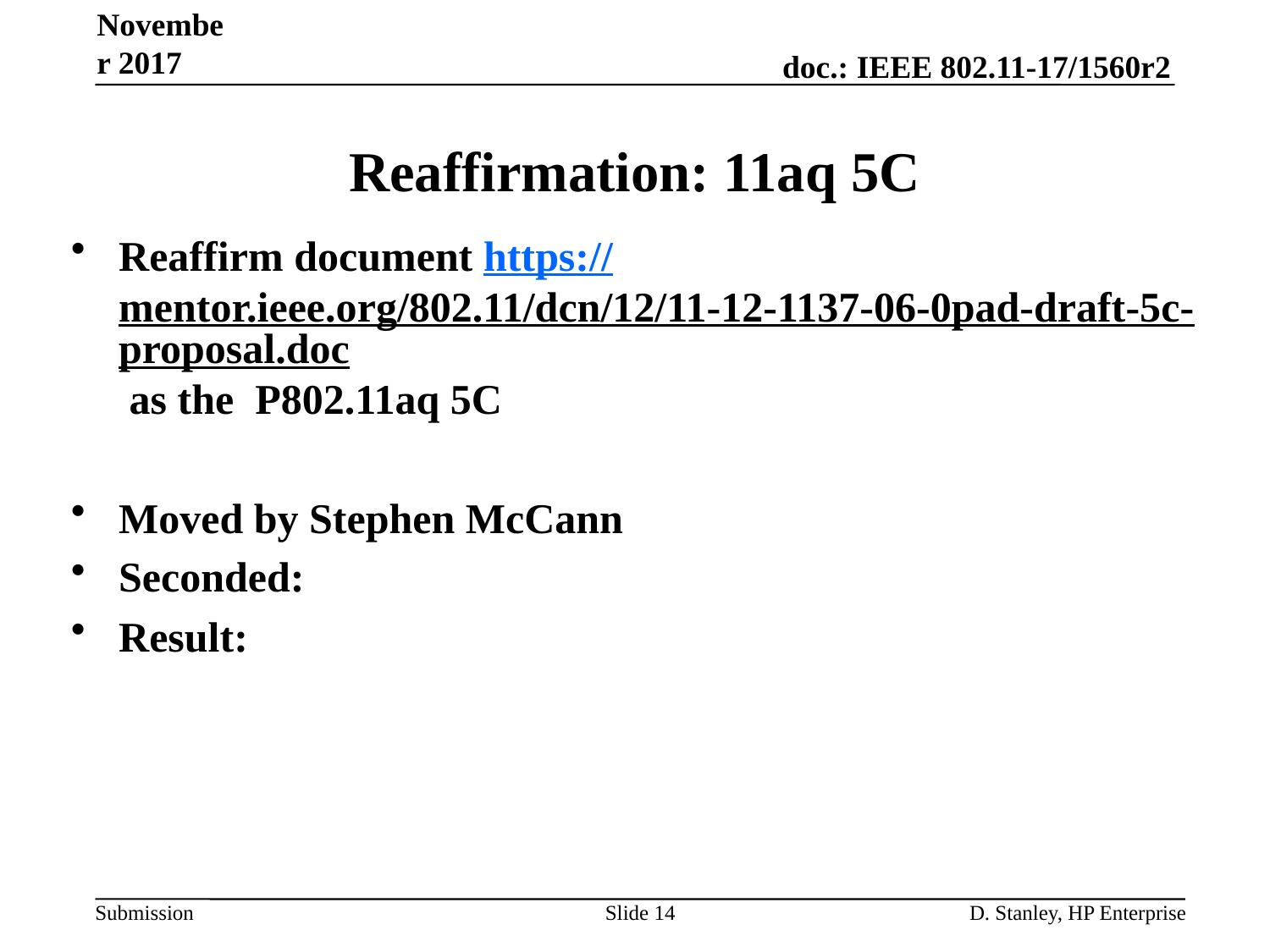

November 2017
# Reaffirmation: 11aq 5C
Reaffirm document https://mentor.ieee.org/802.11/dcn/12/11-12-1137-06-0pad-draft-5c-proposal.doc as the  P802.11aq 5C

Moved by Stephen McCann
Seconded:
Result:

Slide 14
D. Stanley, HP Enterprise